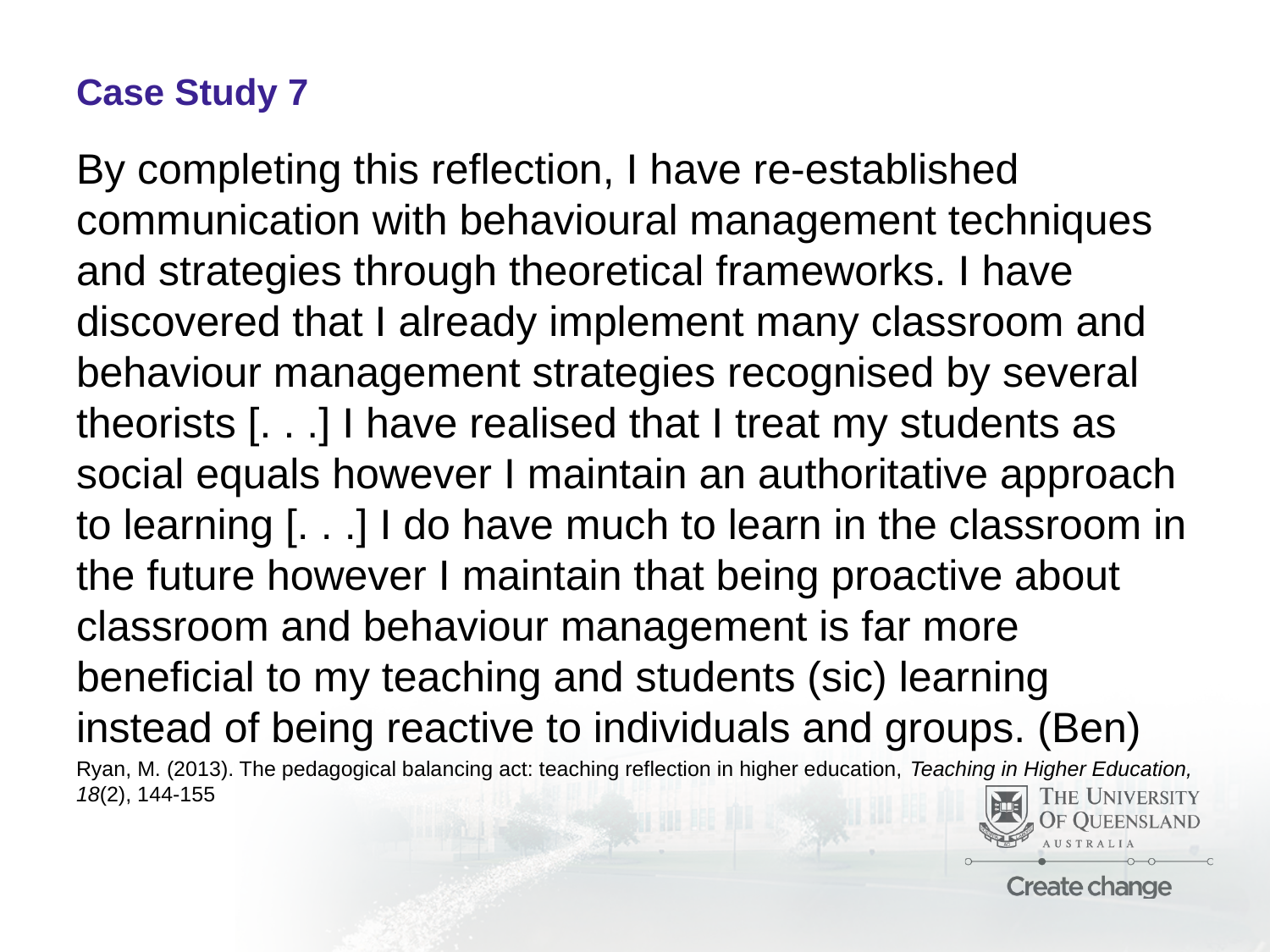

# Case Study 7
By completing this reflection, I have re-established communication with behavioural management techniques and strategies through theoretical frameworks. I have discovered that I already implement many classroom and behaviour management strategies recognised by several theorists [. . .] I have realised that I treat my students as social equals however I maintain an authoritative approach to learning [. . .] I do have much to learn in the classroom in the future however I maintain that being proactive about classroom and behaviour management is far more beneficial to my teaching and students (sic) learning instead of being reactive to individuals and groups. (Ben)
Ryan, M. (2013). The pedagogical balancing act: teaching reflection in higher education, Teaching in Higher Education, 18(2), 144-155